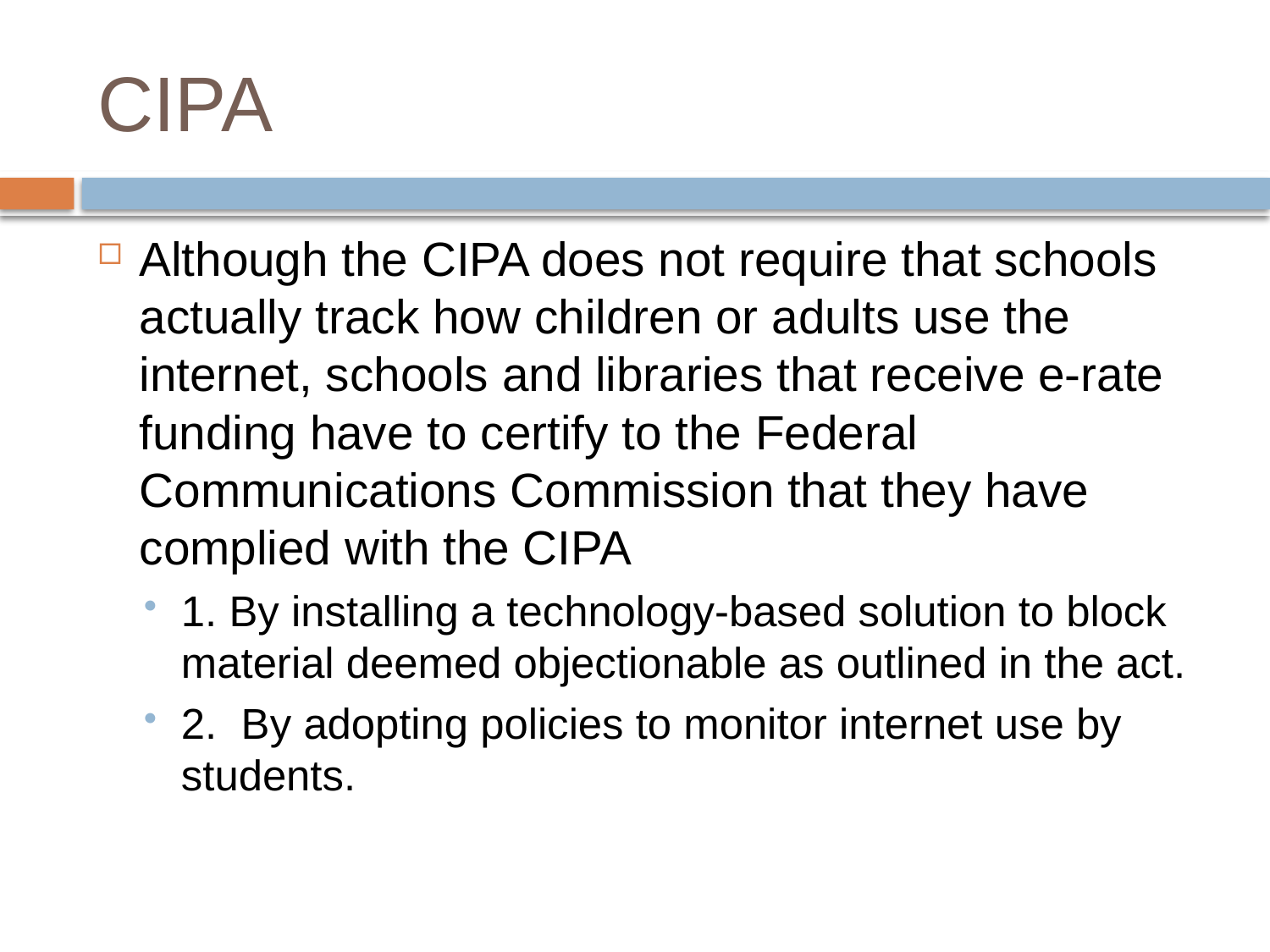

# CIPA
Although the CIPA does not require that schools actually track how children or adults use the internet, schools and libraries that receive e-rate funding have to certify to the Federal Communications Commission that they have complied with the CIPA
1. By installing a technology-based solution to block material deemed objectionable as outlined in the act.
2.  By adopting policies to monitor internet use by students.